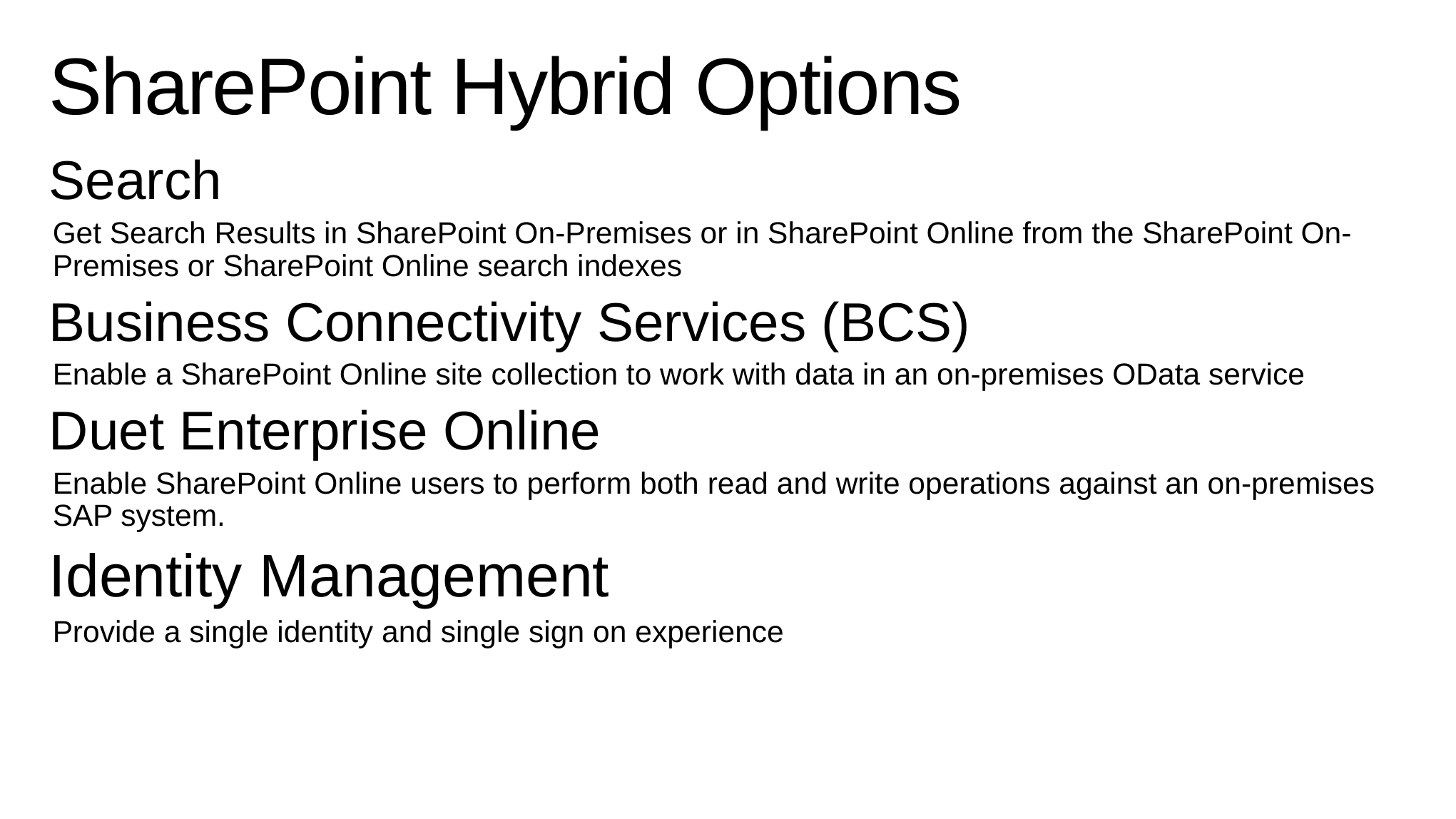

# SharePoint Hybrid Options
Search
Get Search Results in SharePoint On-Premises or in SharePoint Online from the SharePoint On-Premises or SharePoint Online search indexes
Business Connectivity Services (BCS)
Enable a SharePoint Online site collection to work with data in an on-premises OData service
Duet Enterprise Online
Enable SharePoint Online users to perform both read and write operations against an on-premises SAP system.
Identity Management
Provide a single identity and single sign on experience